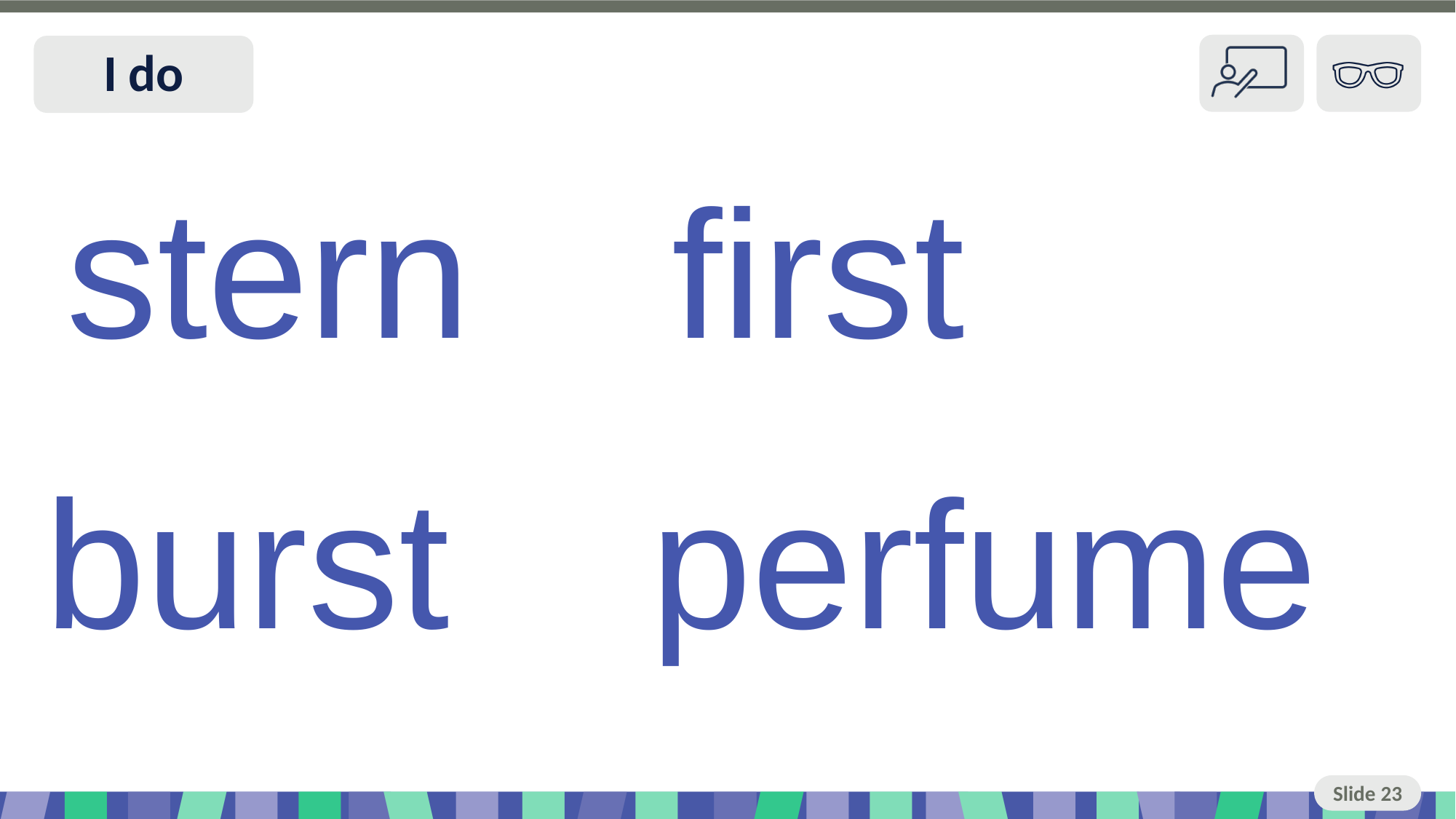

Slide 23 I do
stern    first
burst    perfume